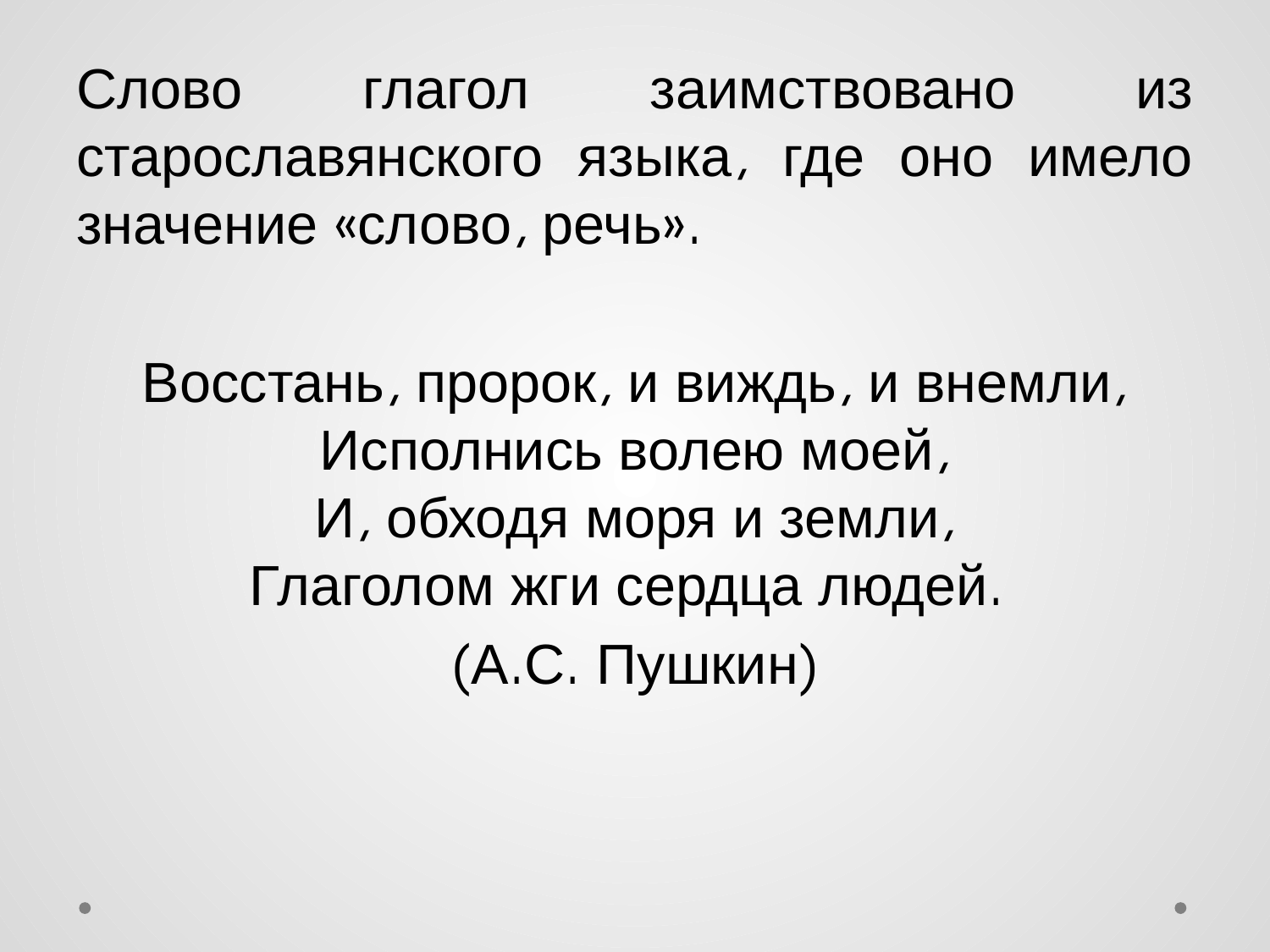

#
Слово глагол заимствовано из старославянского языка, где оно имело значение «слово, речь».

Восстань, пророк, и виждь, и внемли,
Исполнись волею моей,
И, обходя моря и земли,
Глаголом жги сердца людей.
(А.С. Пушкин)